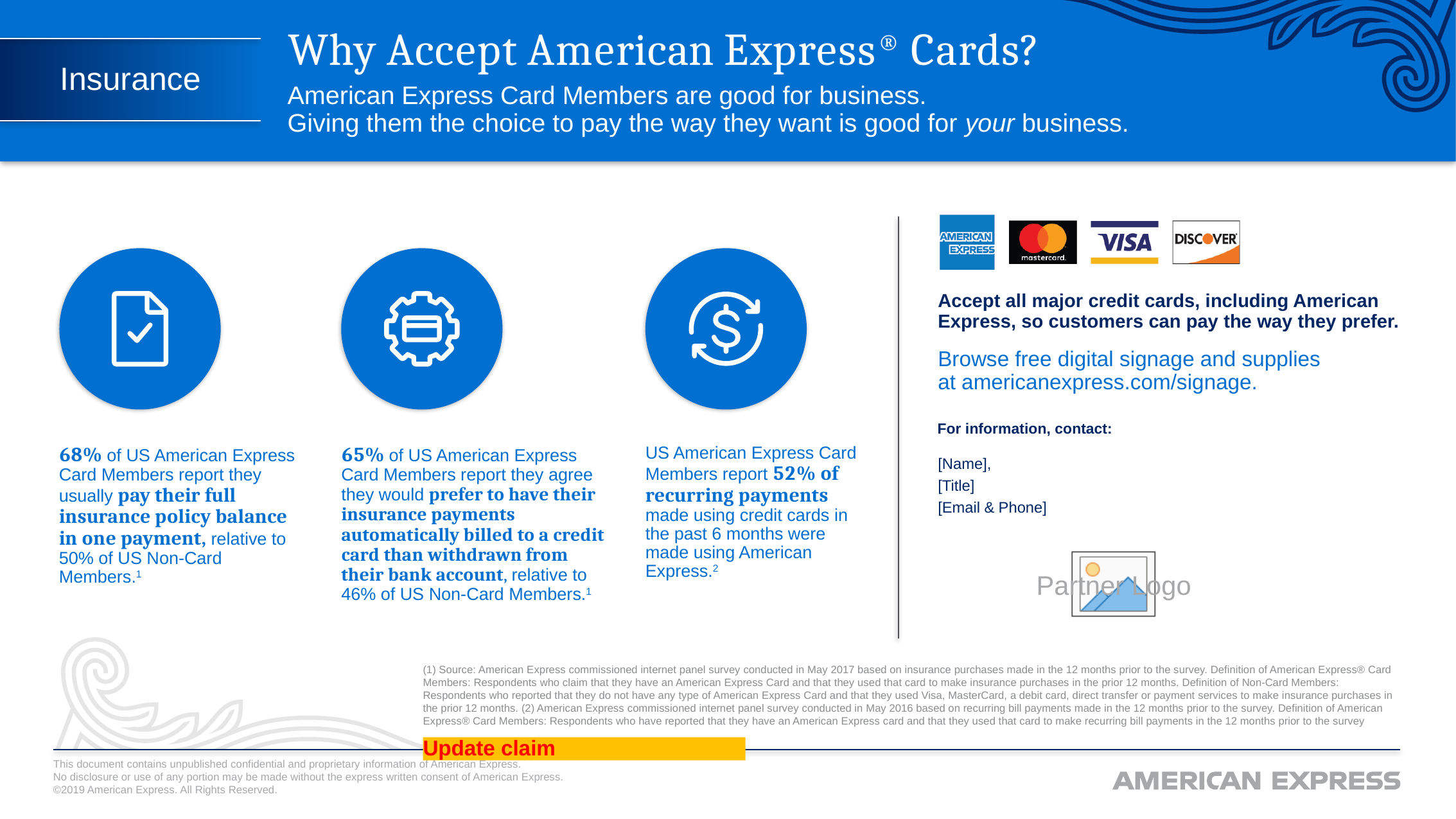

Insurance

68% of US American Express Card Members report they usually pay their full insurance policy balance in one payment, relative to 50% of US Non-Card Members.1
65% of US American Express Card Members report they agree they would prefer to have their insurance payments automatically billed to a credit card than withdrawn from their bank account, relative to 46% of US Non-Card Members.1
US American Express Card Members report 52% of recurring payments made using credit cards in the past 6 months were made using American Express.2
[Name],
[Title]
[Email & Phone]

(1) Source: American Express commissioned internet panel survey conducted in May 2017 based on insurance purchases made in the 12 months prior to the survey. Definition of American Express® Card Members: Respondents who claim that they have an American Express Card and that they used that card to make insurance purchases in the prior 12 months. Definition of Non-Card Members: Respondents who reported that they do not have any type of American Express Card and that they used Visa, MasterCard, a debit card, direct transfer or payment services to make insurance purchases in the prior 12 months. (2) American Express commissioned internet panel survey conducted in May 2016 based on recurring bill payments made in the 12 months prior to the survey. Definition of American Express® Card Members: Respondents who have reported that they have an American Express card and that they used that card to make recurring bill payments in the 12 months prior to the survey
Update claim